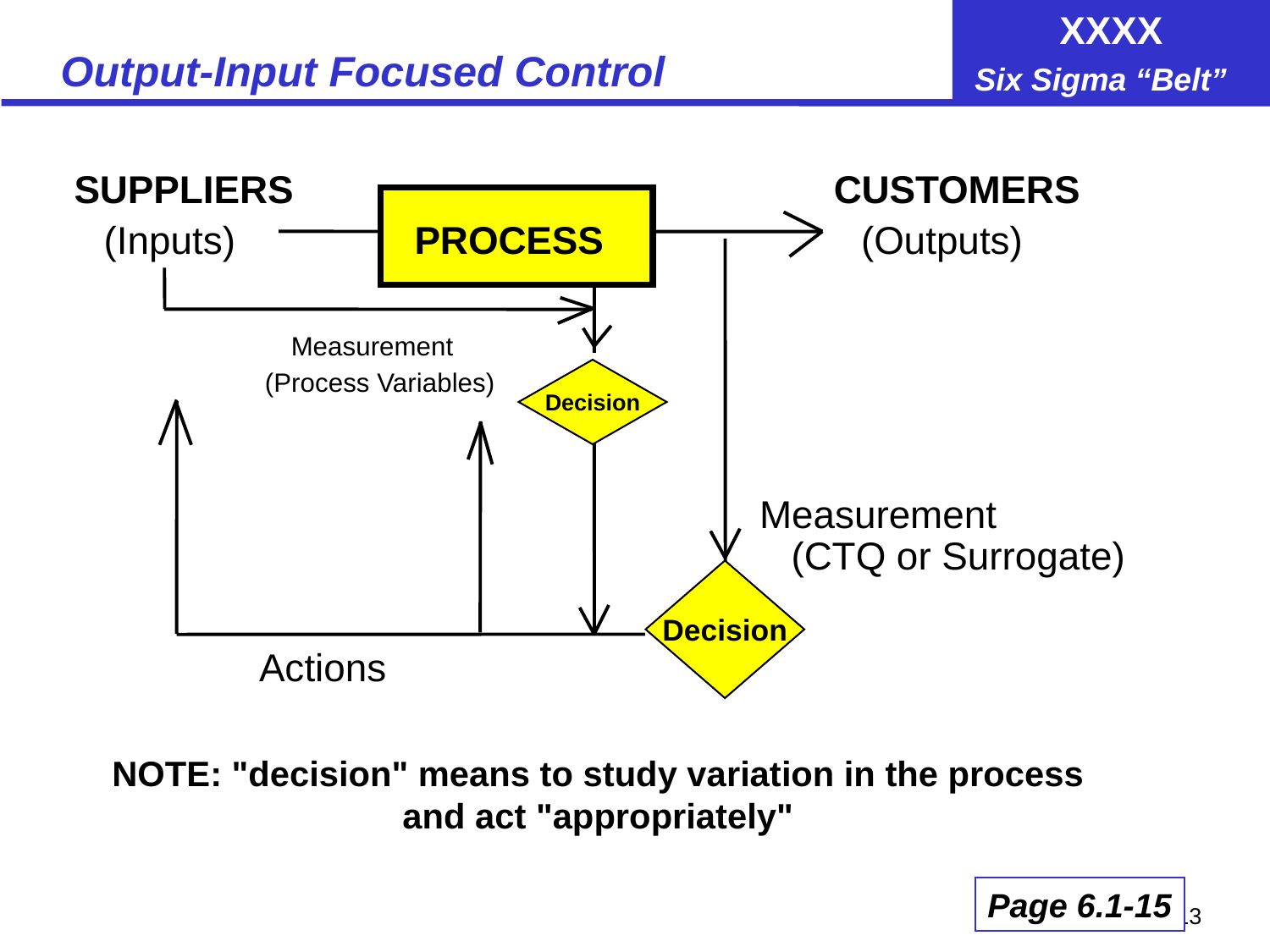

# Output-Input Focused Control
SUPPLIERS
CUSTOMERS

(Inputs)
PROCESS
(Outputs)

Measurement
Decision
(Process Variables)

Measurement

(CTQ or Surrogate)

Decision

Actions
NOTE: "decision" means to study variation in the process and act "appropriately"
Page 6.1-15